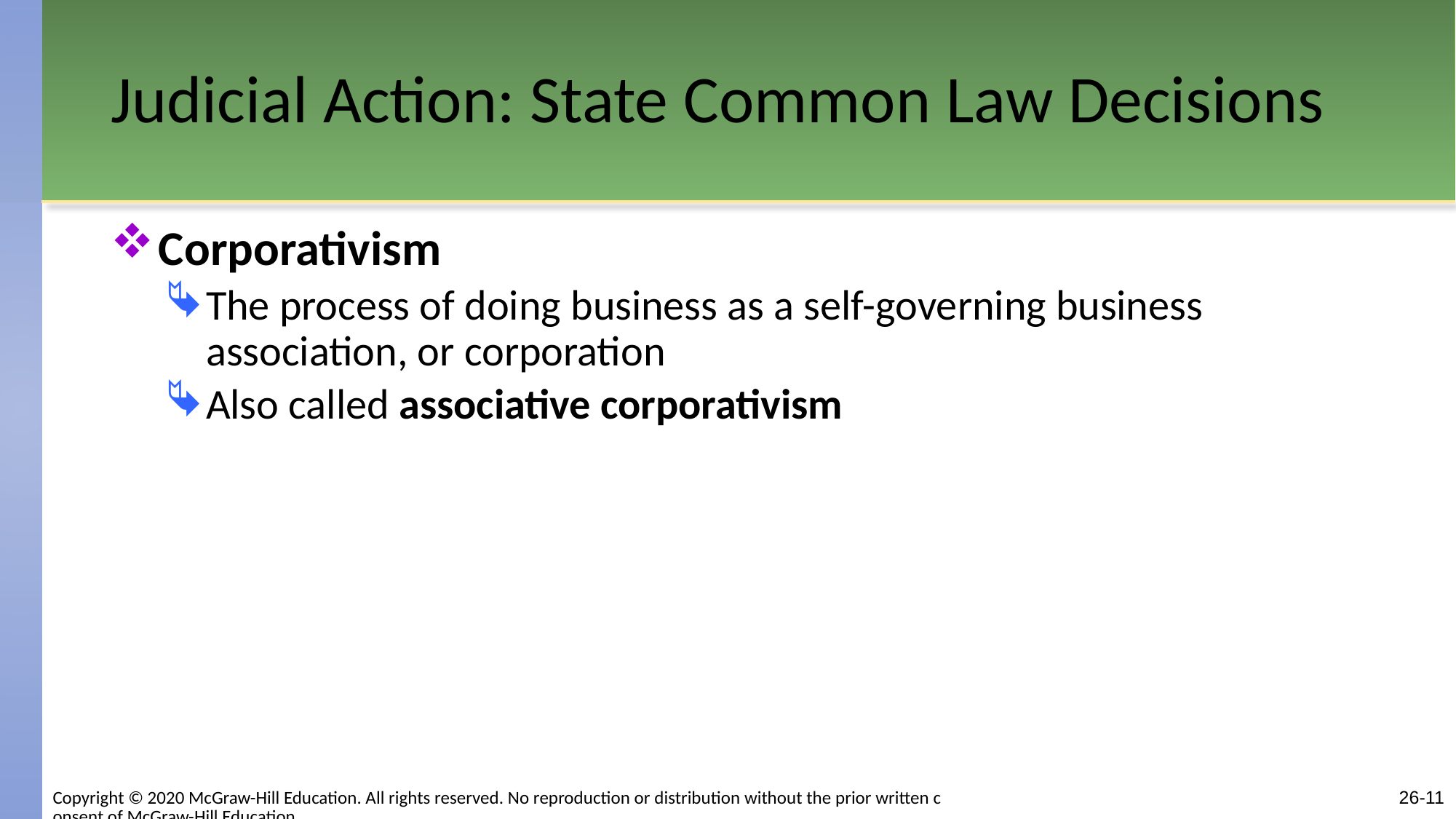

# Judicial Action: State Common Law Decisions
Corporativism
The process of doing business as a self-governing business association, or corporation
Also called associative corporativism

Copyright © 2020 McGraw-Hill Education. All rights reserved. No reproduction or distribution without the prior written consent of McGraw-Hill Education.
26-11